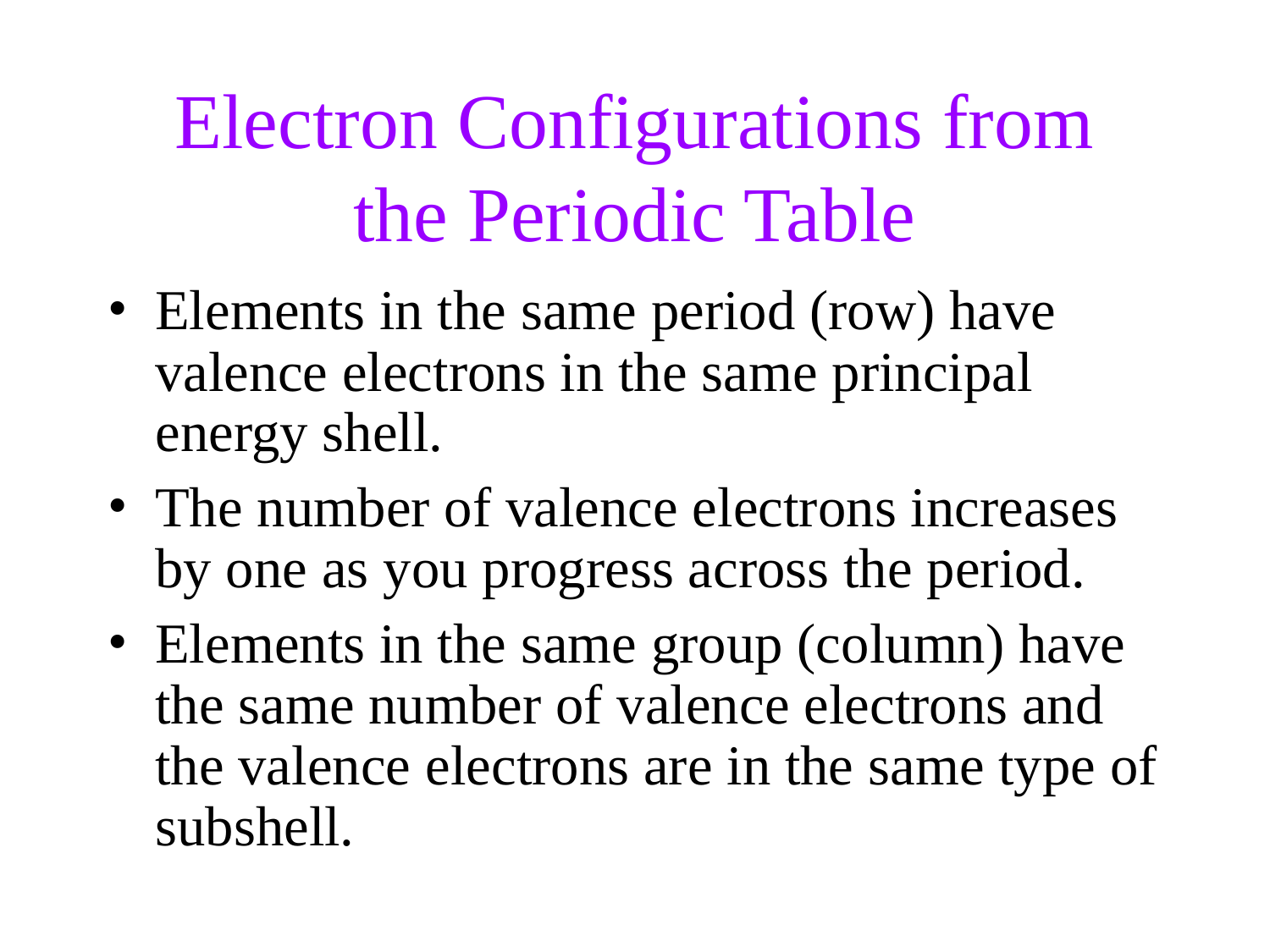

Electron Configurations from
the Periodic Table
Elements in the same period (row) have valence electrons in the same principal energy shell.
The number of valence electrons increases by one as you progress across the period.
Elements in the same group (column) have the same number of valence electrons and the valence electrons are in the same type of subshell.